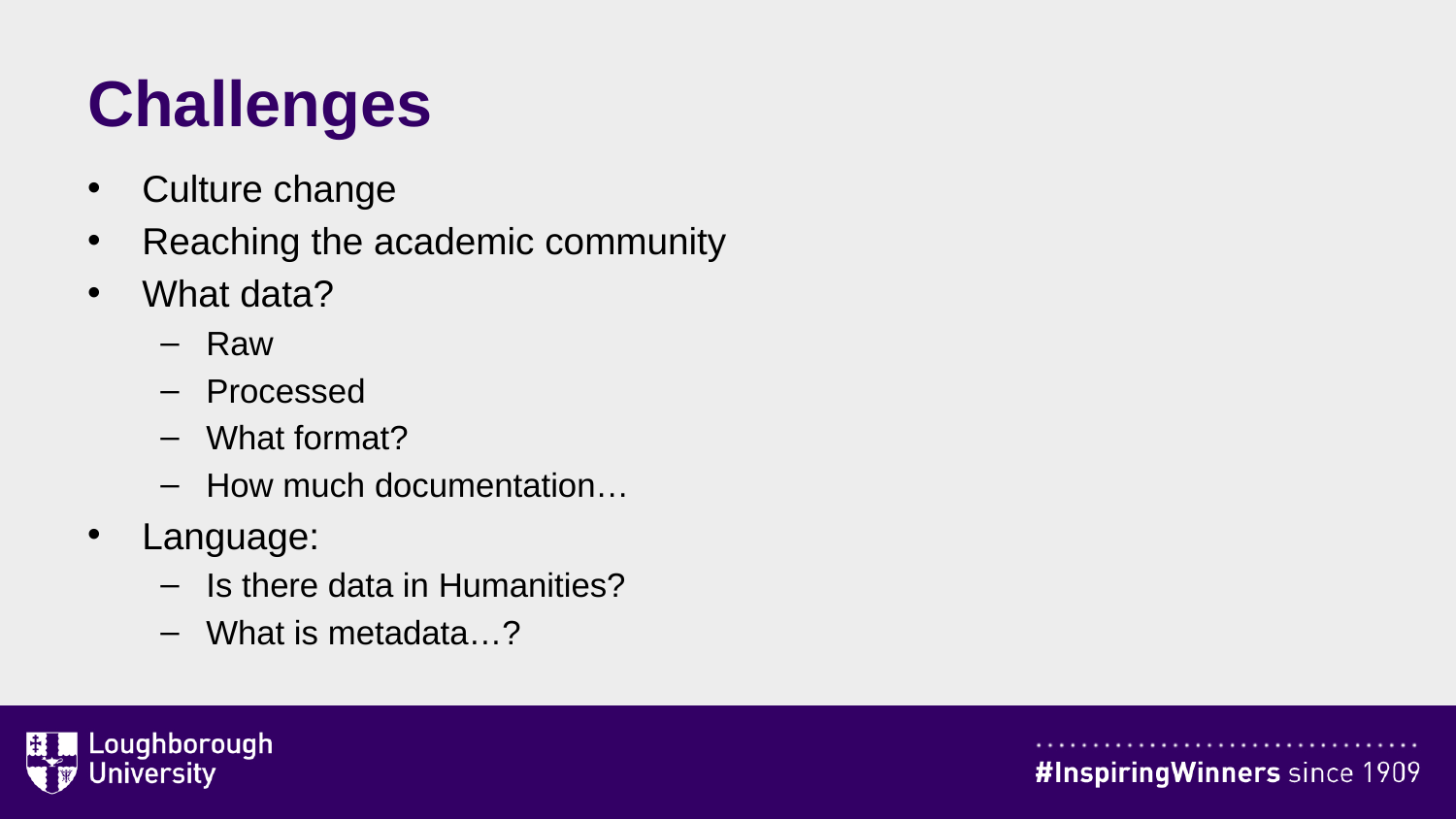

# Challenges
Culture change
Reaching the academic community
What data?
Raw
Processed
What format?
How much documentation…
Language:
Is there data in Humanities?
What is metadata…?